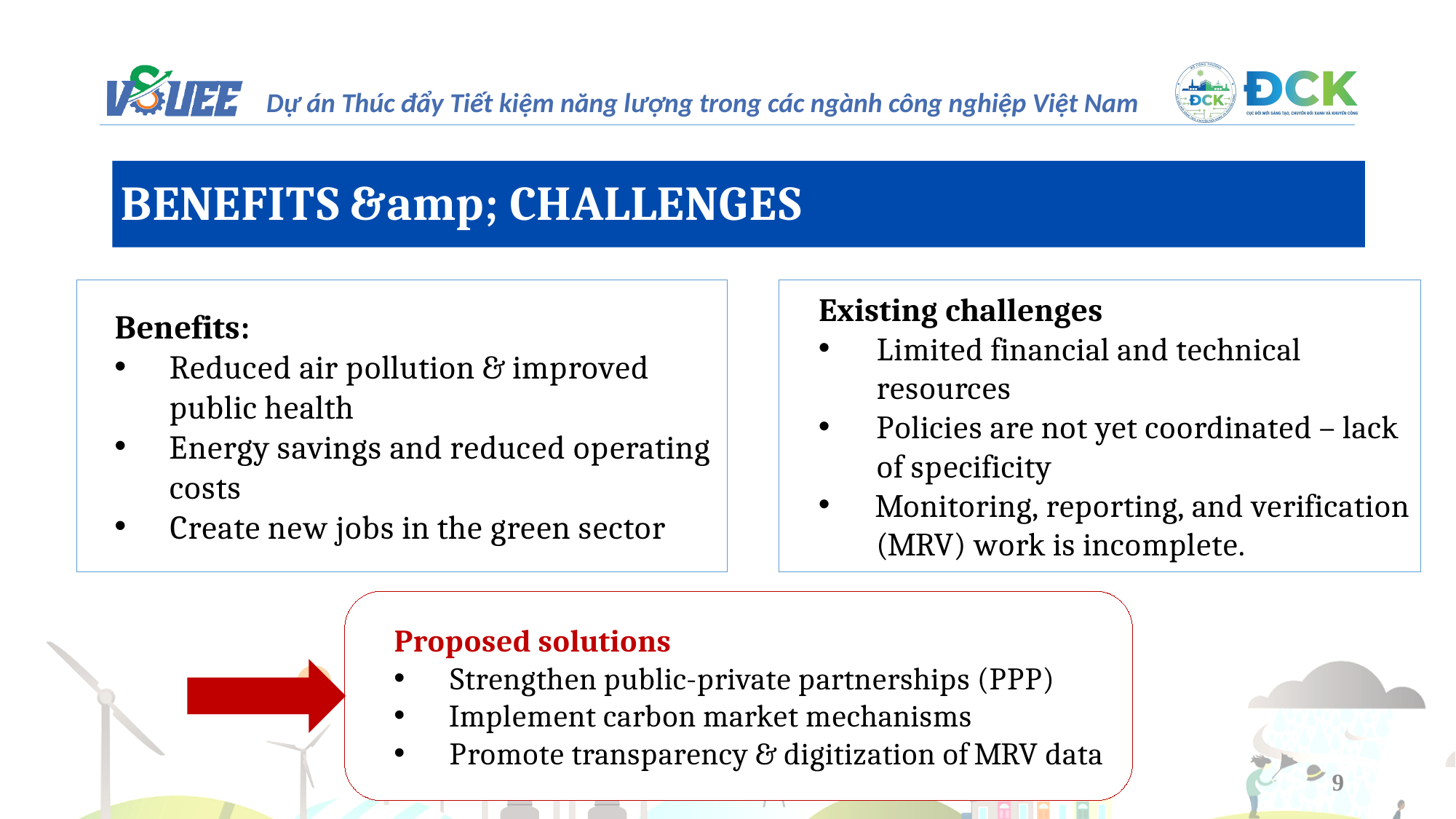

BENEFITS &amp; CHALLENGES
Benefits:
Reduced air pollution & improved public health
Energy savings and reduced operating costs
Create new jobs in the green sector
Existing challenges
Limited financial and technical resources
Policies are not yet coordinated – lack of specificity
Monitoring, reporting, and verification (MRV) work is incomplete.
Proposed solutions
Strengthen public-private partnerships (PPP)
Implement carbon market mechanisms
Promote transparency & digitization of MRV data

9